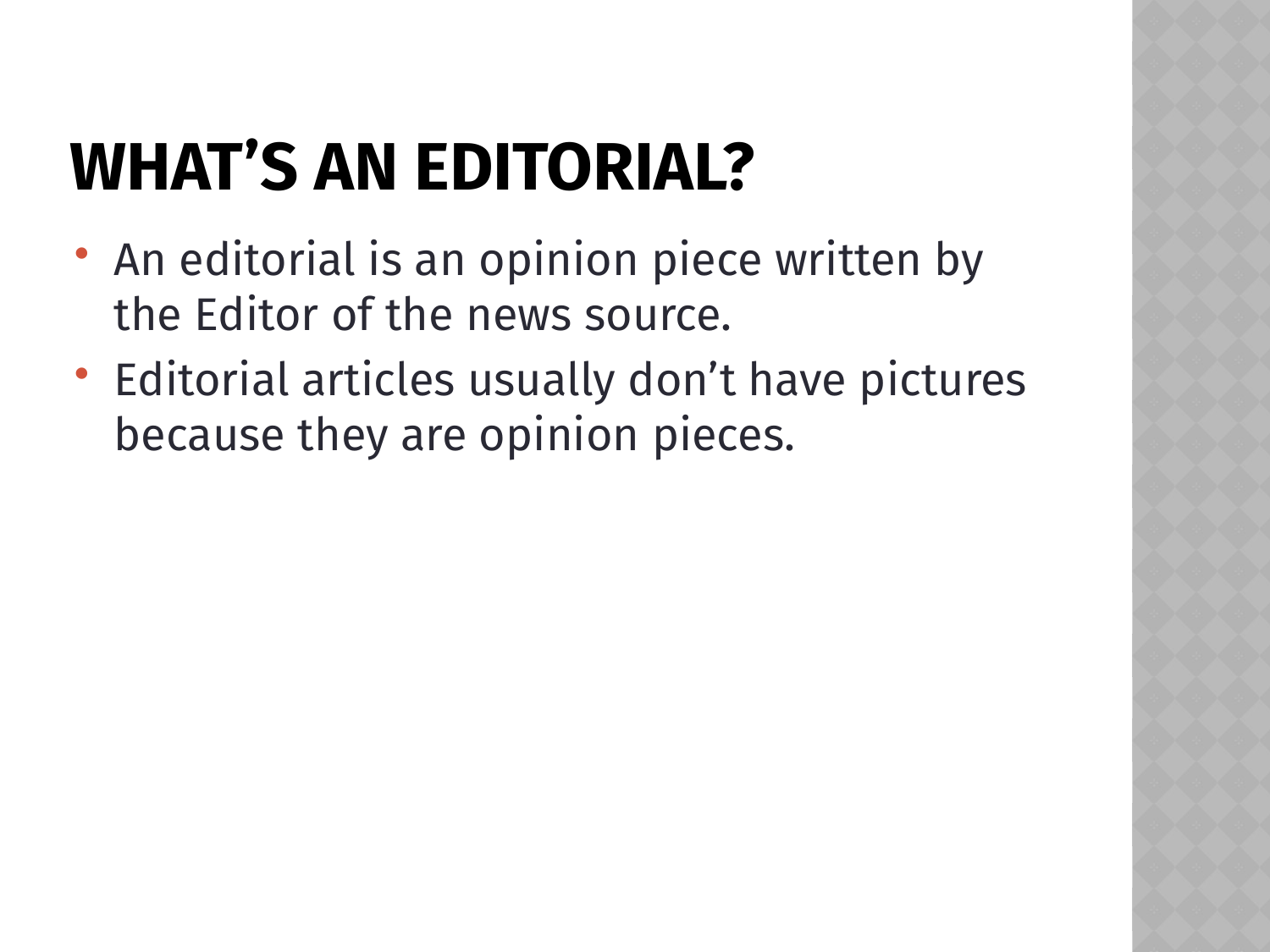

# What’s an editorial?
An editorial is an opinion piece written by the Editor of the news source.
Editorial articles usually don’t have pictures because they are opinion pieces.